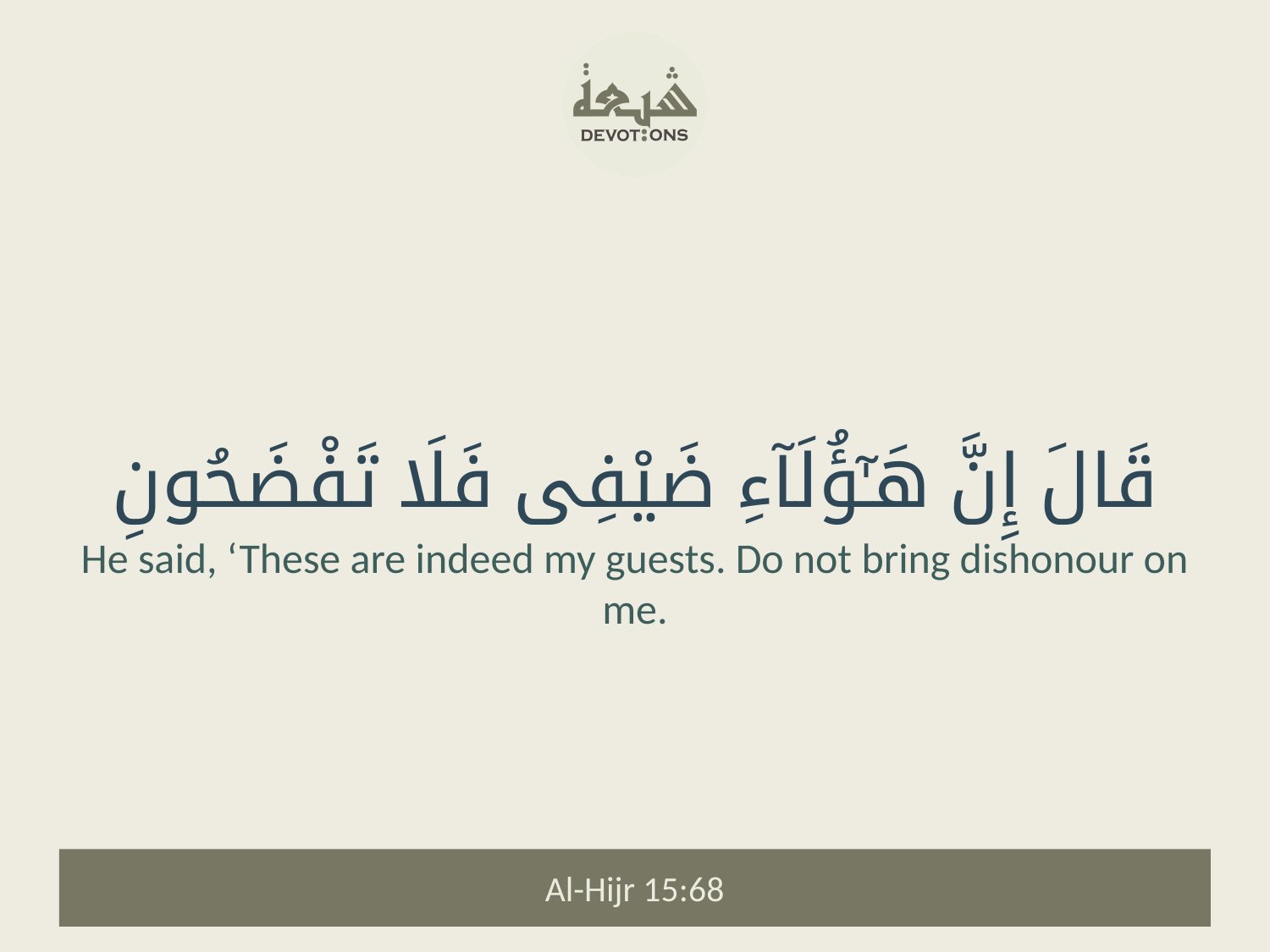

قَالَ إِنَّ هَـٰٓؤُلَآءِ ضَيْفِى فَلَا تَفْضَحُونِ
He said, ‘These are indeed my guests. Do not bring dishonour on me.
Al-Hijr 15:68